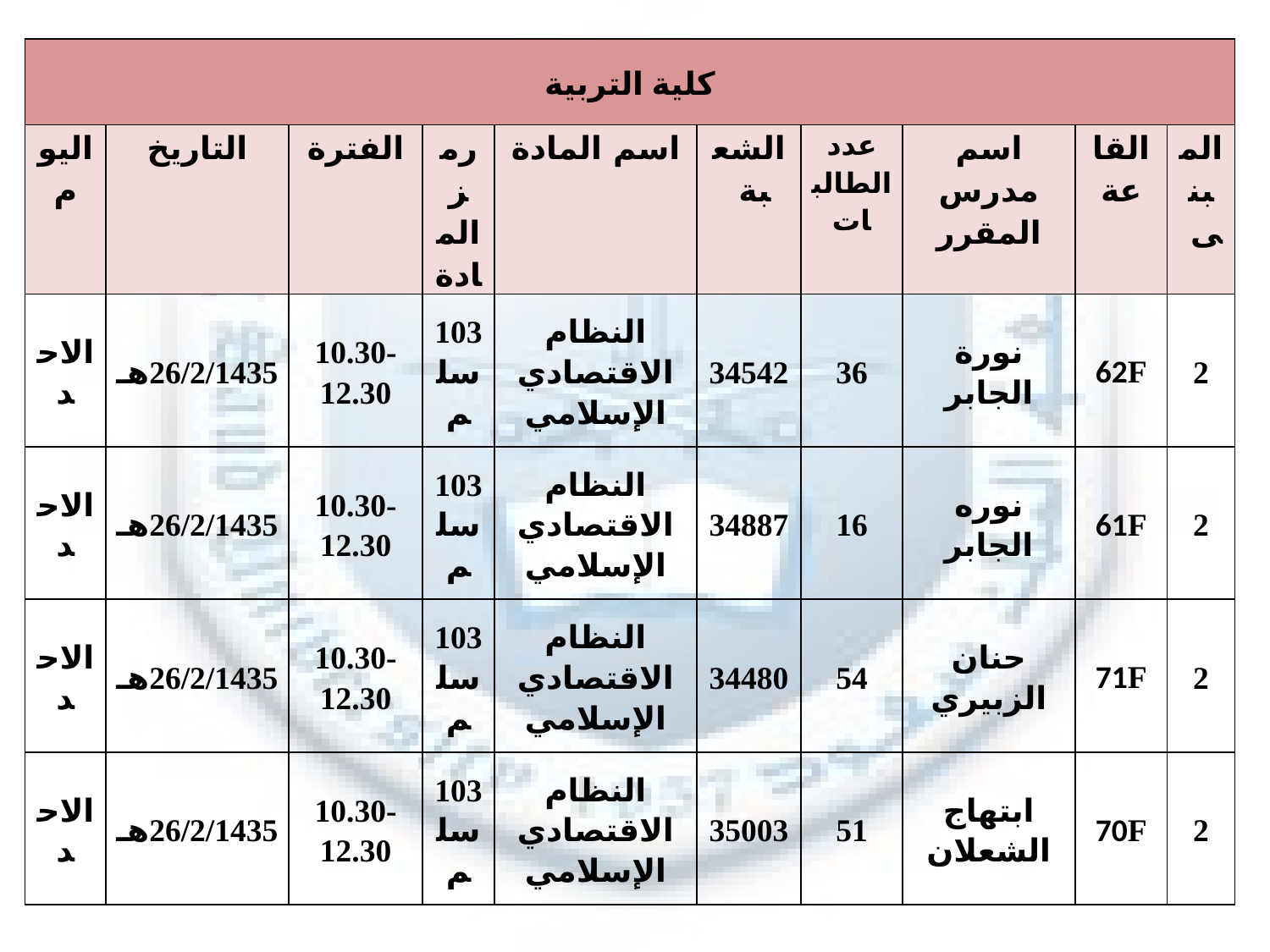

| كلية التربية |  |  |  |  |  |  |  |  |  |
| --- | --- | --- | --- | --- | --- | --- | --- | --- | --- |
| اليوم | التاريخ | الفترة | رمز المادة | اسم المادة | الشعبة | عدد الطالبات | اسم مدرس المقرر | القاعة | المبنى |
| الاحد | 26/2/1435هـ | 10.30-12.30 | 103 سلم | النظام الاقتصادي الإسلامي | 34542 | 36 | نورة الجابر | 62F | 2 |
| الاحد | 26/2/1435هـ | 10.30-12.30 | 103 سلم | النظام الاقتصادي الإسلامي | 34887 | 16 | نوره الجابر | 61F | 2 |
| الاحد | 26/2/1435هـ | 10.30-12.30 | 103 سلم | النظام الاقتصادي الإسلامي | 34480 | 54 | حنان الزبيري | 71F | 2 |
| الاحد | 26/2/1435هـ | 10.30-12.30 | 103 سلم | النظام الاقتصادي الإسلامي | 35003 | 51 | ابتهاج الشعلان | 70F | 2 |